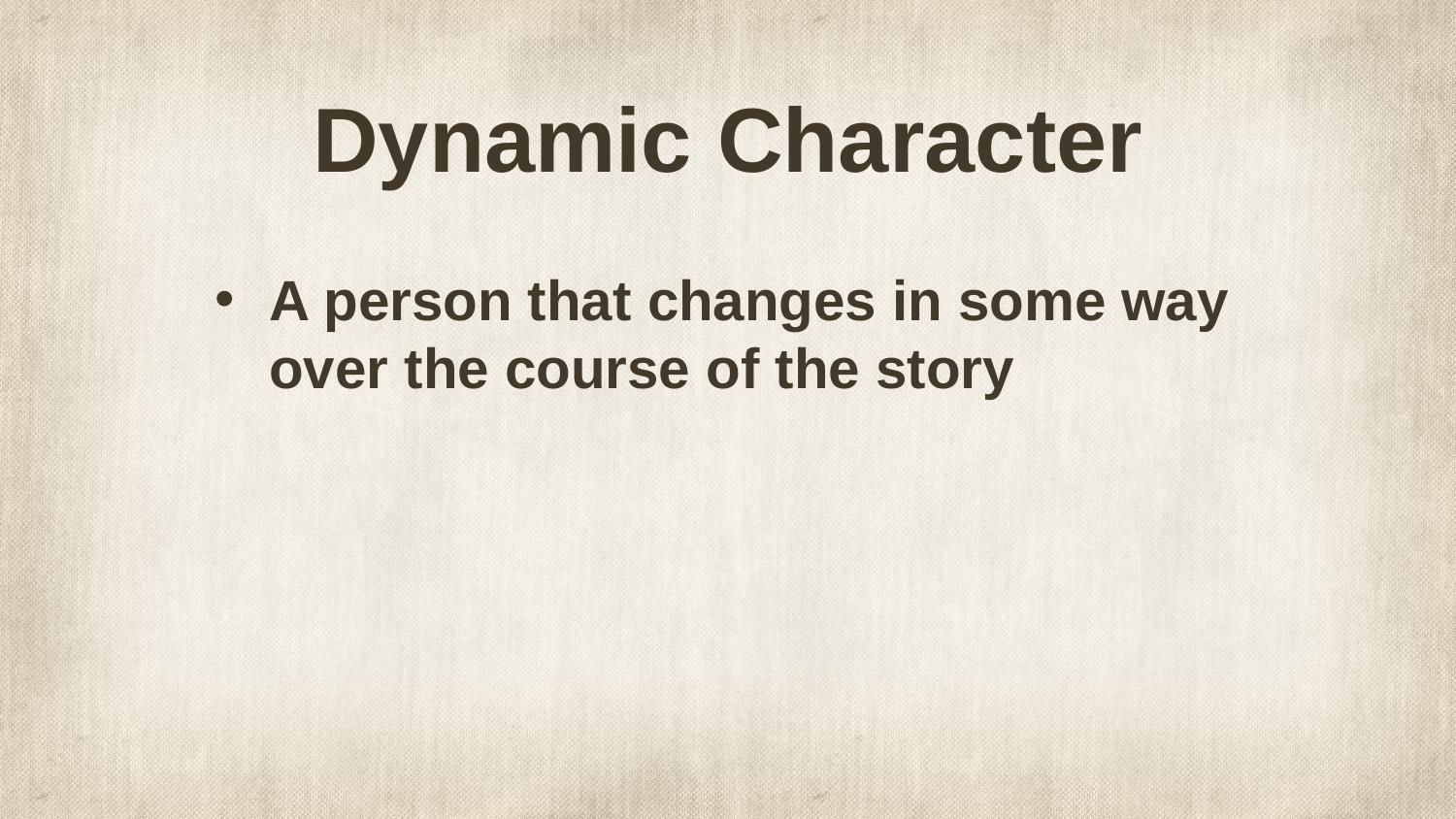

# Dynamic Character
A person that changes in some way over the course of the story